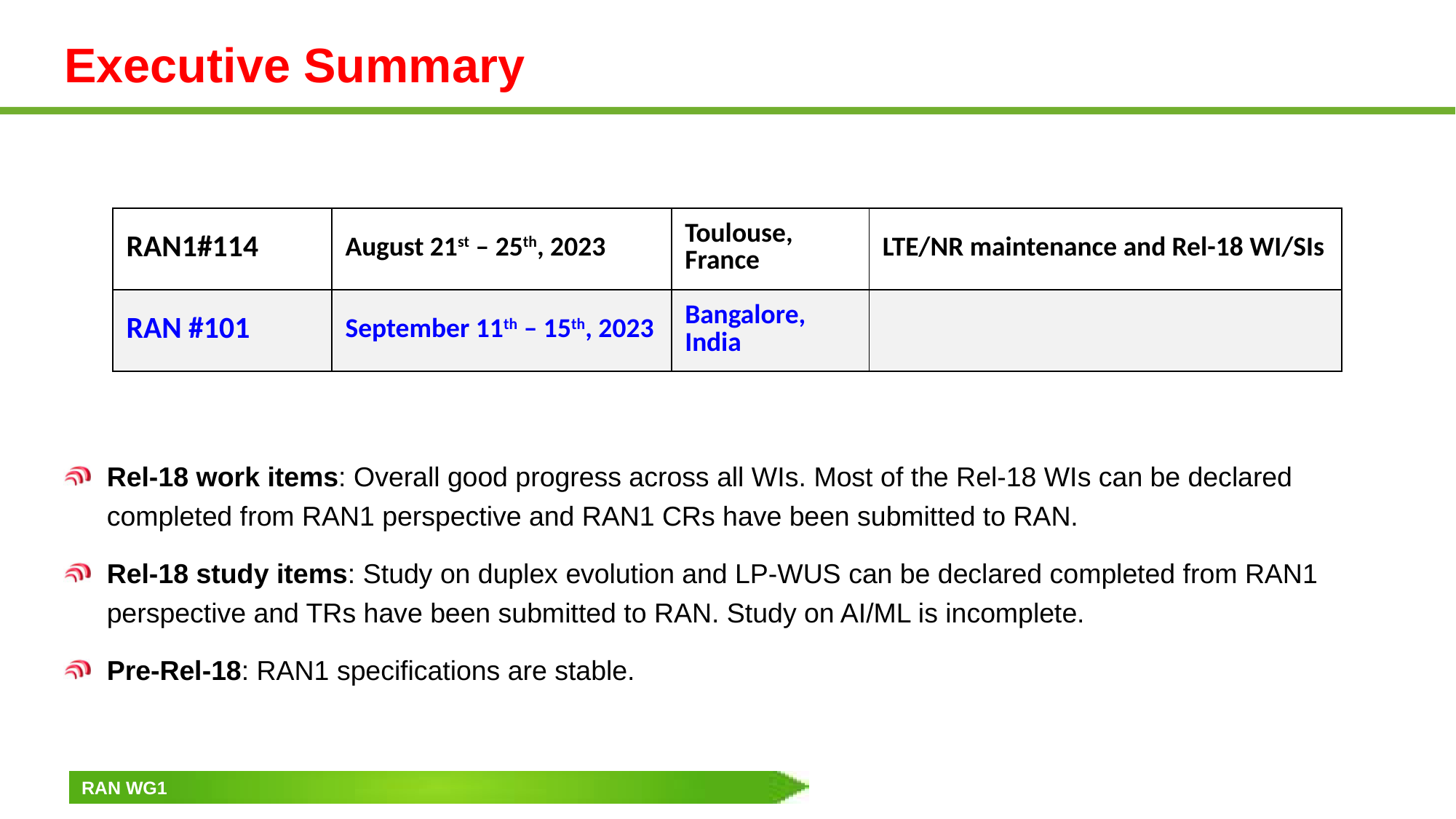

# Executive Summary
| RAN1#114 | August 21st – 25th, 2023 | Toulouse, France | LTE/NR maintenance and Rel-18 WI/SIs |
| --- | --- | --- | --- |
| RAN #101 | September 11th – 15th, 2023 | Bangalore, India |  |
Rel-18 work items: Overall good progress across all WIs. Most of the Rel-18 WIs can be declared completed from RAN1 perspective and RAN1 CRs have been submitted to RAN.
Rel-18 study items: Study on duplex evolution and LP-WUS can be declared completed from RAN1 perspective and TRs have been submitted to RAN. Study on AI/ML is incomplete.
Pre-Rel-18: RAN1 specifications are stable.